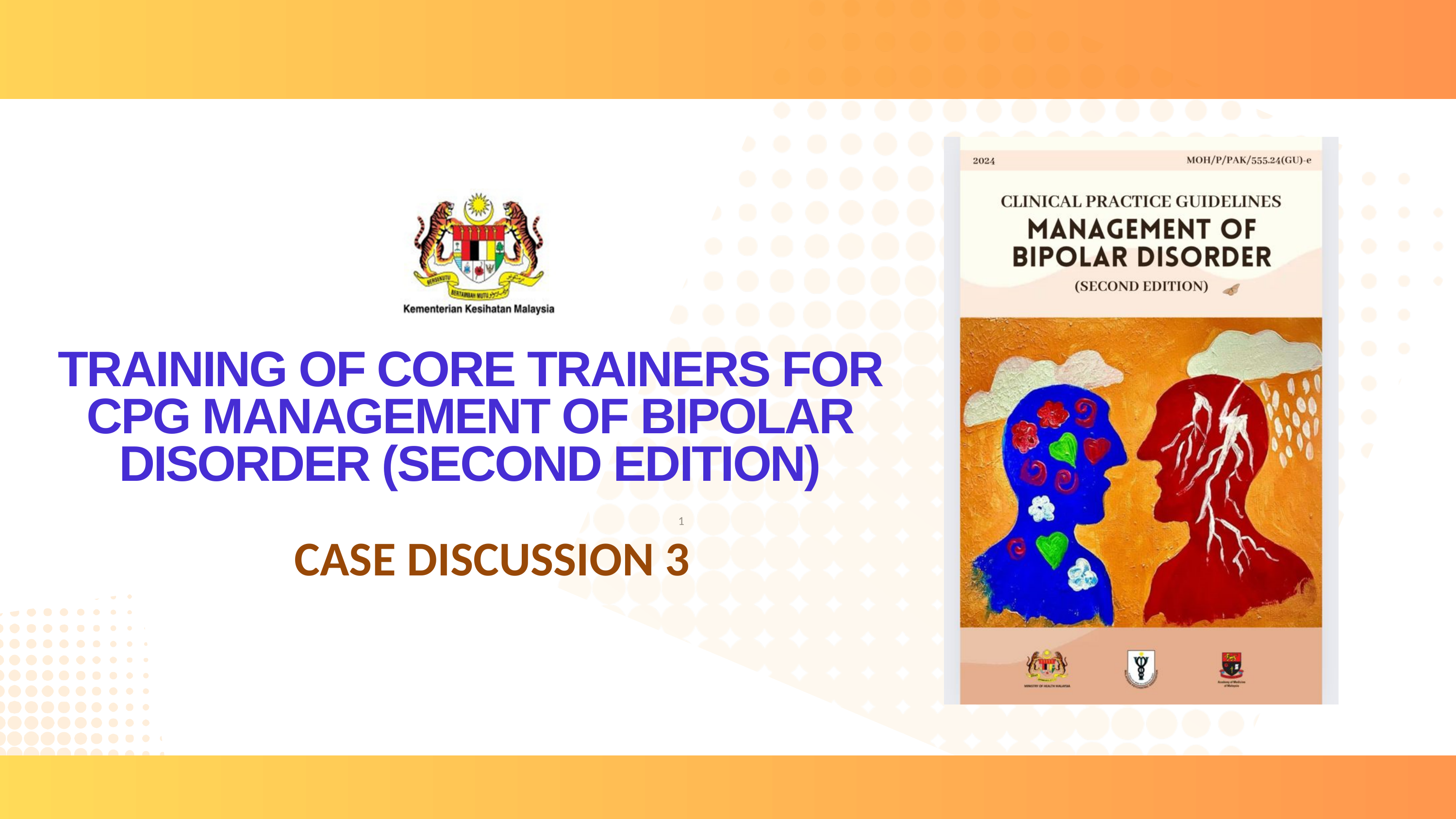

TRAINING OF CORE TRAINERS FOR CPG MANAGEMENT OF BIPOLAR DISORDER (SECOND EDITION)

1
CASE DISCUSSION 3